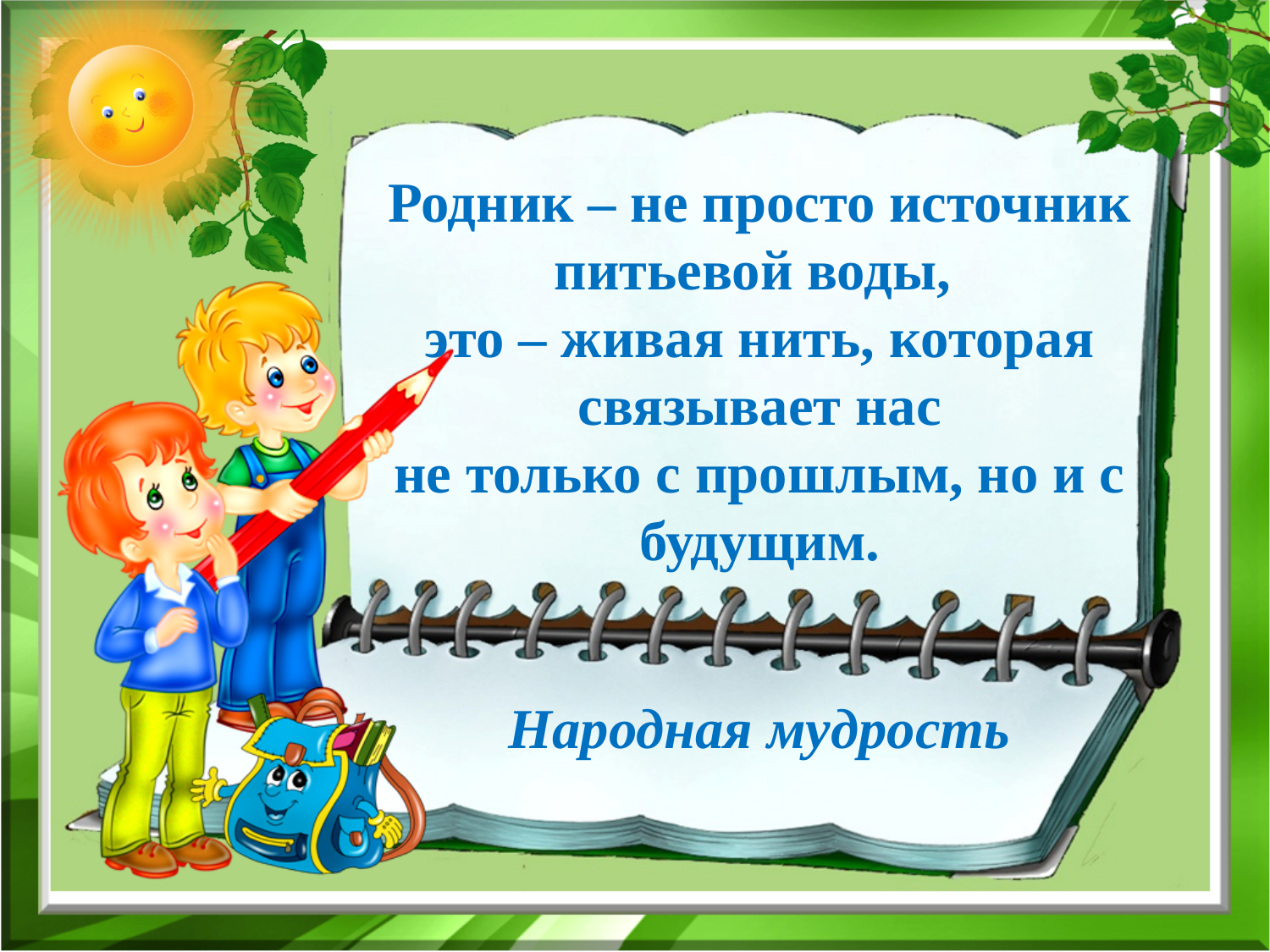

# Родник – не просто источник питьевой воды, это – живая нить, которая связывает нас не только с прошлым, но и с будущим.
Народная мудрость